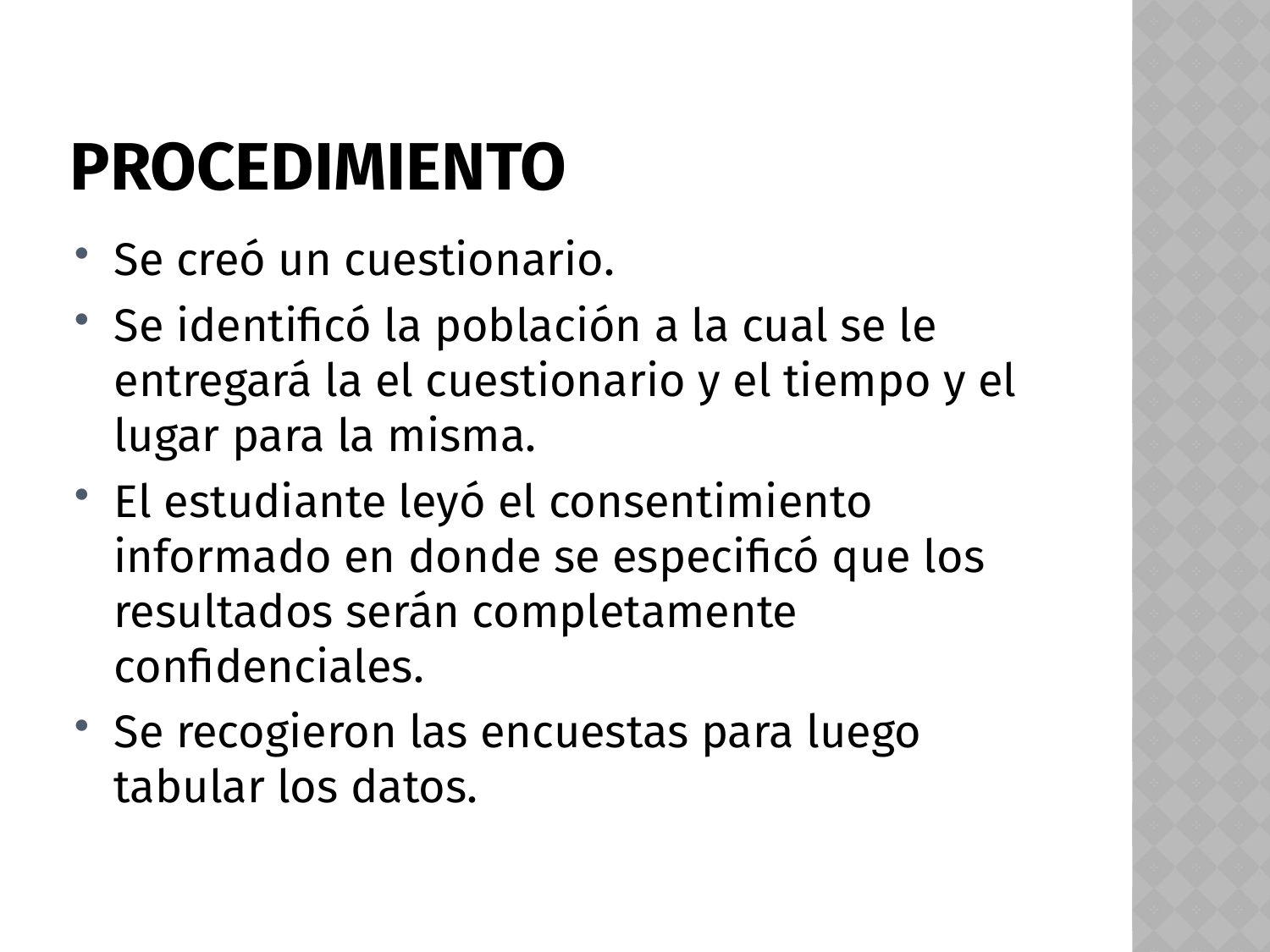

# procedimiento
Se creó un cuestionario.
Se identificó la población a la cual se le entregará la el cuestionario y el tiempo y el lugar para la misma.
El estudiante leyó el consentimiento informado en donde se especificó que los resultados serán completamente confidenciales.
Se recogieron las encuestas para luego tabular los datos.